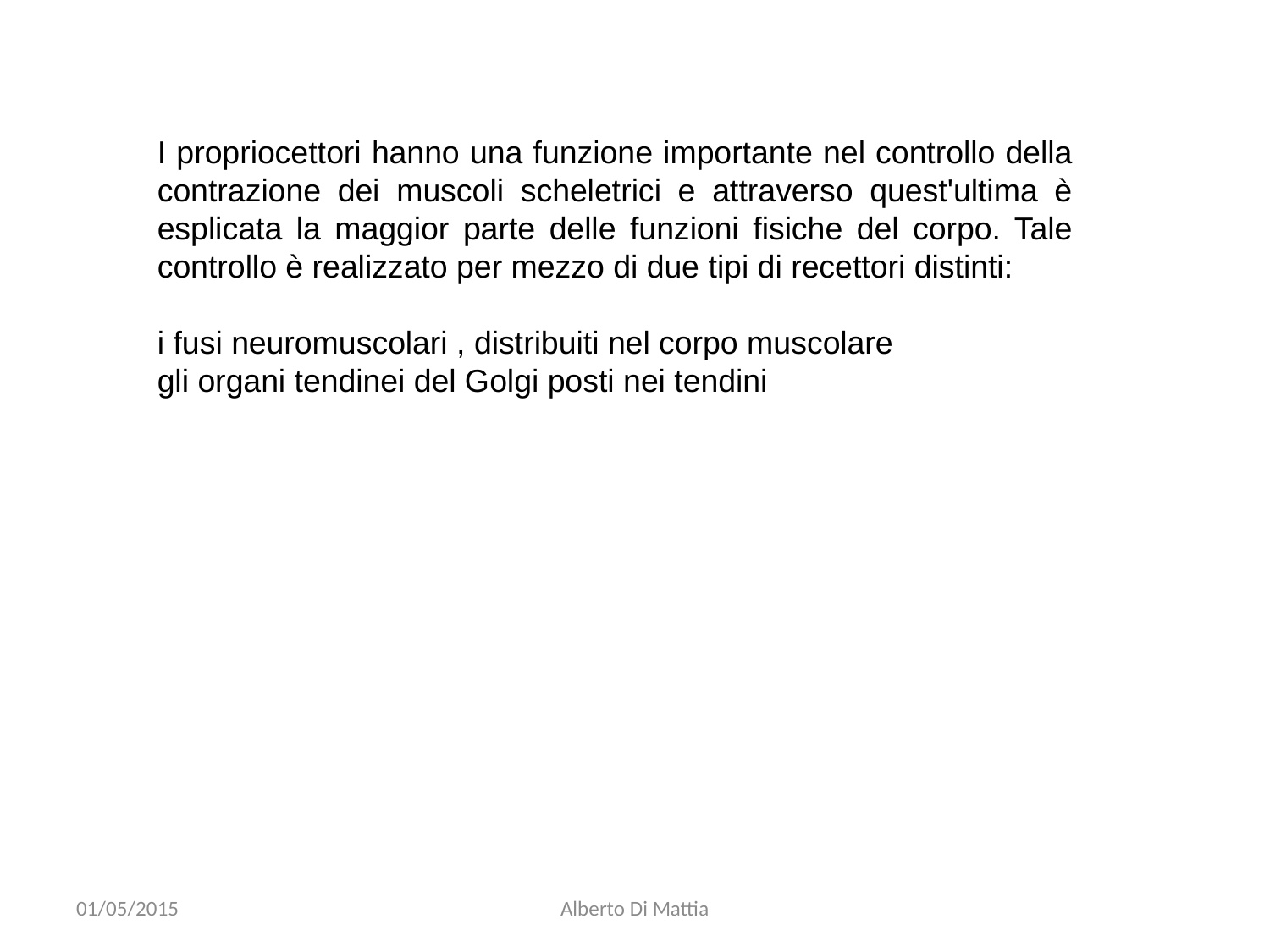

I propriocettori hanno una funzione importante nel controllo della contrazione dei muscoli scheletrici e attraverso quest'ultima è esplicata la maggior parte delle funzioni fisiche del corpo. Tale controllo è realizzato per mezzo di due tipi di recettori distinti:

i fusi neuromuscolari , distribuiti nel corpo muscolare
gli organi tendinei del Golgi posti nei tendini
01/05/2015
Alberto Di Mattia